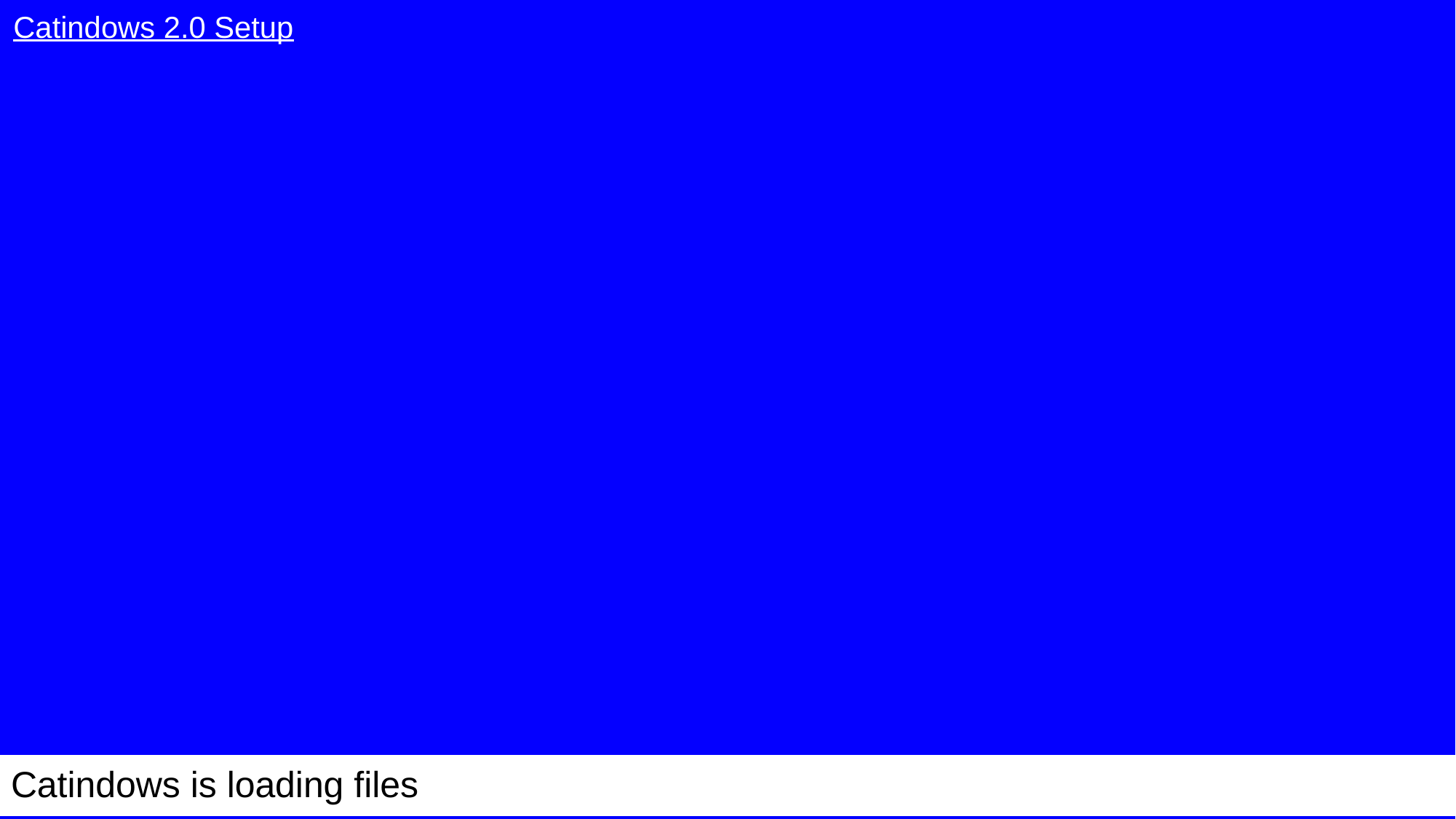

Catindows 2.0 Setup
Catindows is loading files